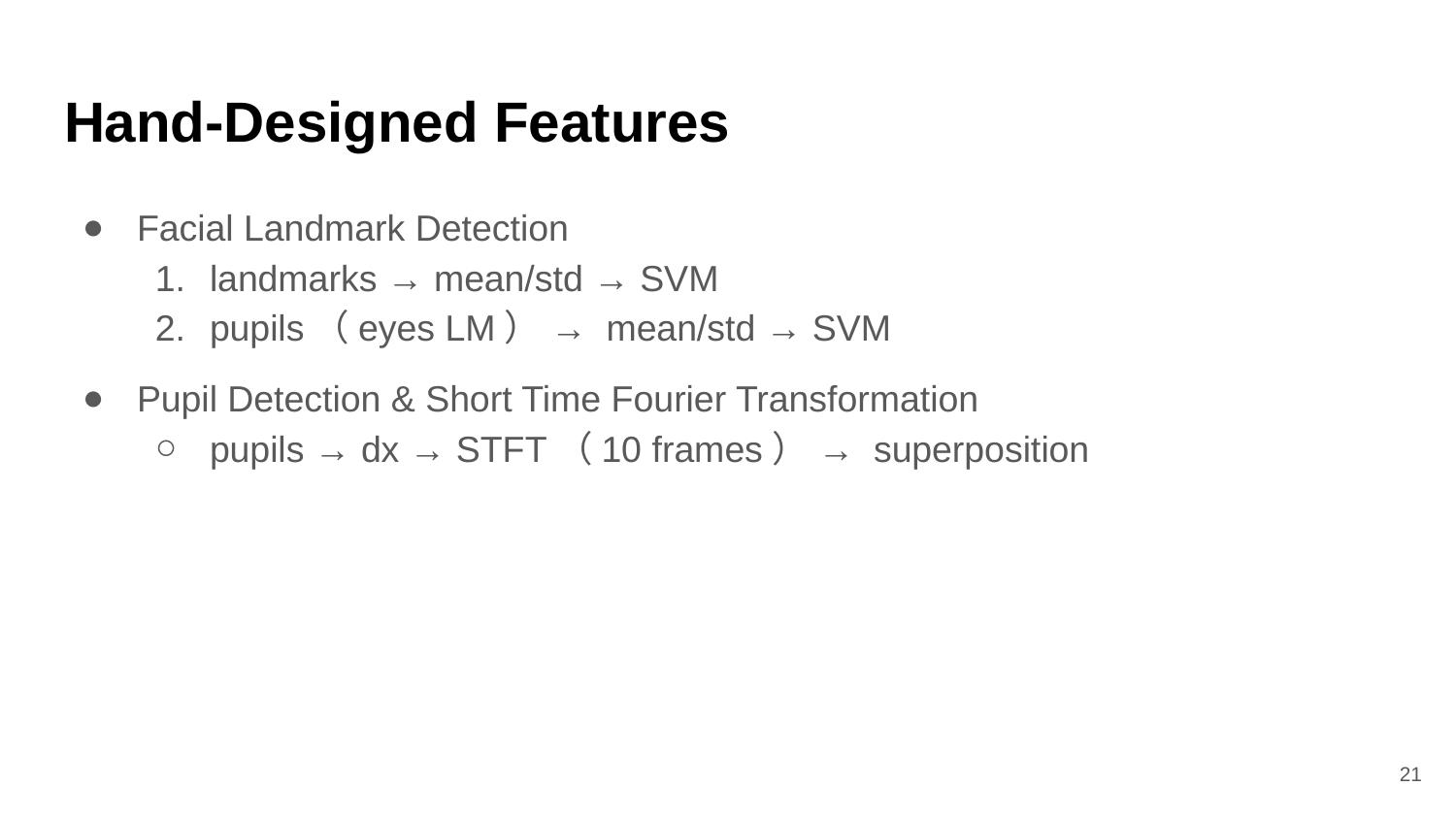

# Hand-Designed Features
Facial Landmark Detection
landmarks → mean/std → SVM
pupils（eyes LM） → mean/std → SVM
Pupil Detection & Short Time Fourier Transformation
pupils → dx → STFT（10 frames） → superposition
21